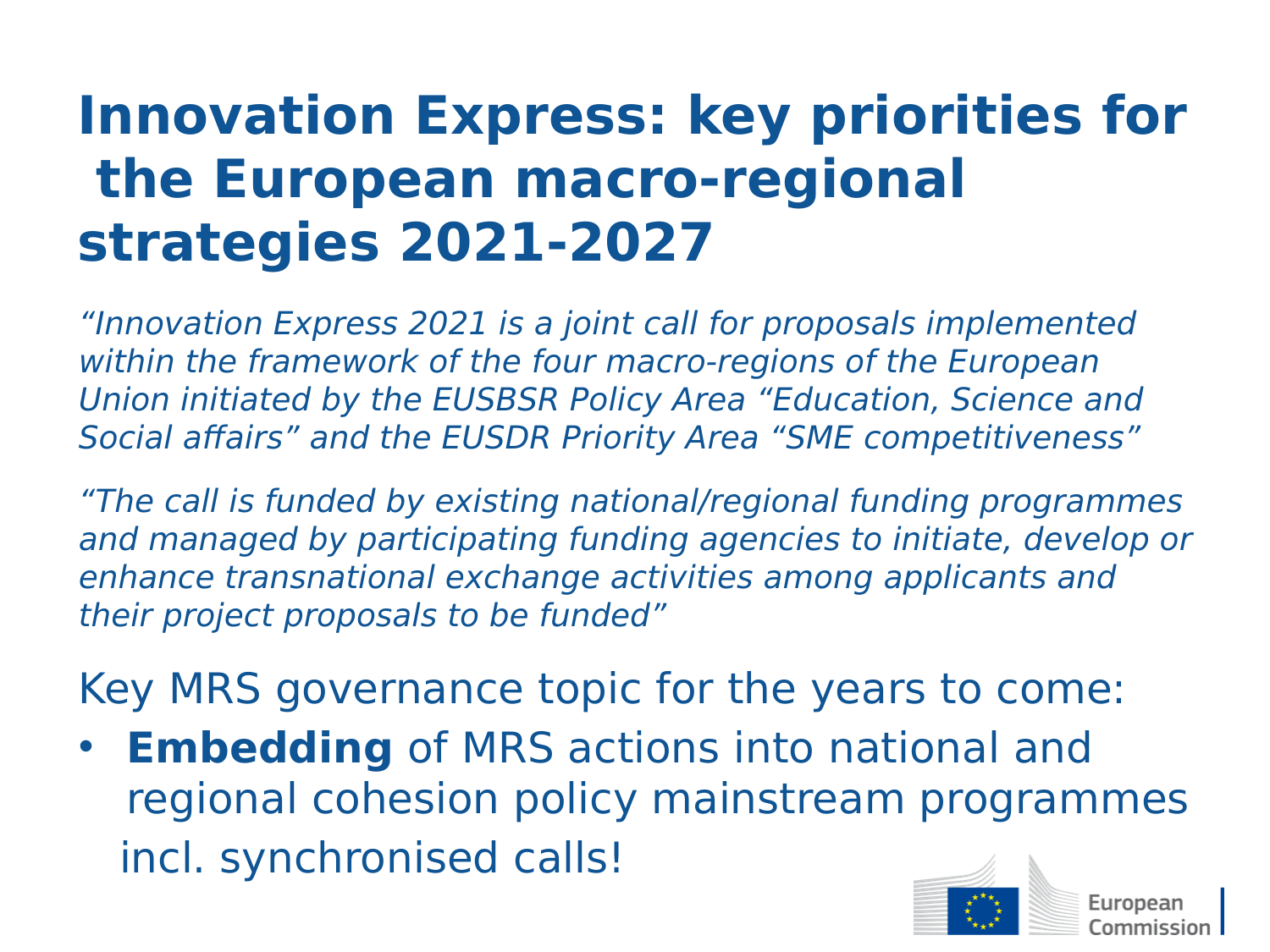

# Innovation Express: key priorities for  the European macro-regional strategies 2021-2027
“Innovation Express 2021 is a joint call for proposals implemented within the framework of the four macro-regions of the European Union initiated by the EUSBSR Policy Area “Education, Science and Social affairs” and the EUSDR Priority Area “SME competitiveness”

“The call is funded by existing national/regional funding programmes and managed by participating funding agencies to initiate, develop or enhance transnational exchange activities among applicants and their project proposals to be funded”

Key MRS governance topic for the years to come:
Embedding of MRS actions into national and regional cohesion policy mainstream programmes
   incl. synchronised calls!